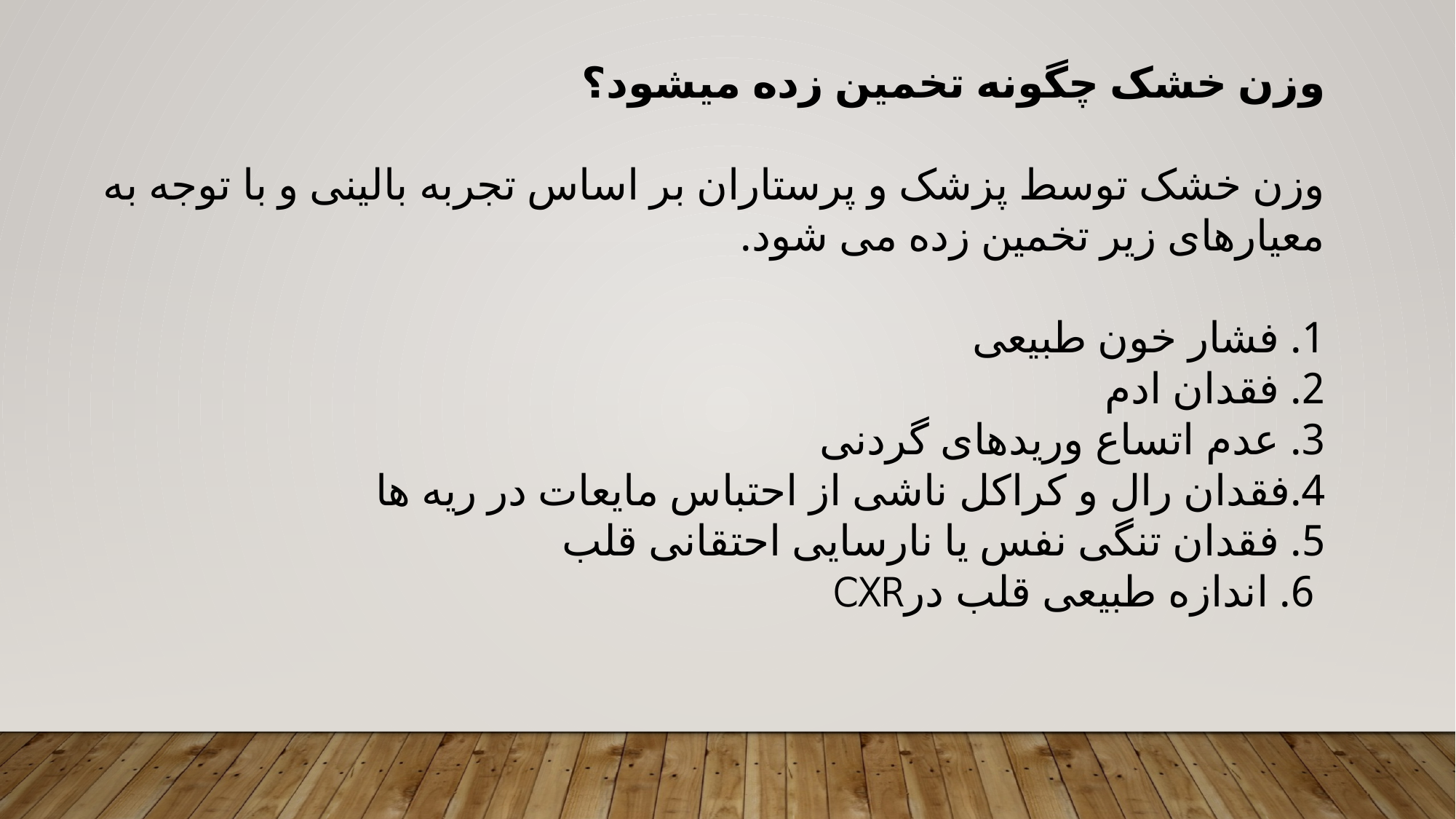

وزن خشک چگونه تخمين زده ميشود؟

وزن خشک توسط پزشک و پرستاران بر اساس تجربه بالينی و با توجه به معيارهای زير تخمين زده می شود.

1. فشار خون طبيعی
2. فقدان ادم
3. عدم اتساع وريدهای گردنی
4.فقدان رال و کراکل ناشی از احتباس مايعات در ريه ها
5. فقدان تنگی نفس يا نارسايی احتقانی قلب
 6. اندازه طبيعی قلب درCXR